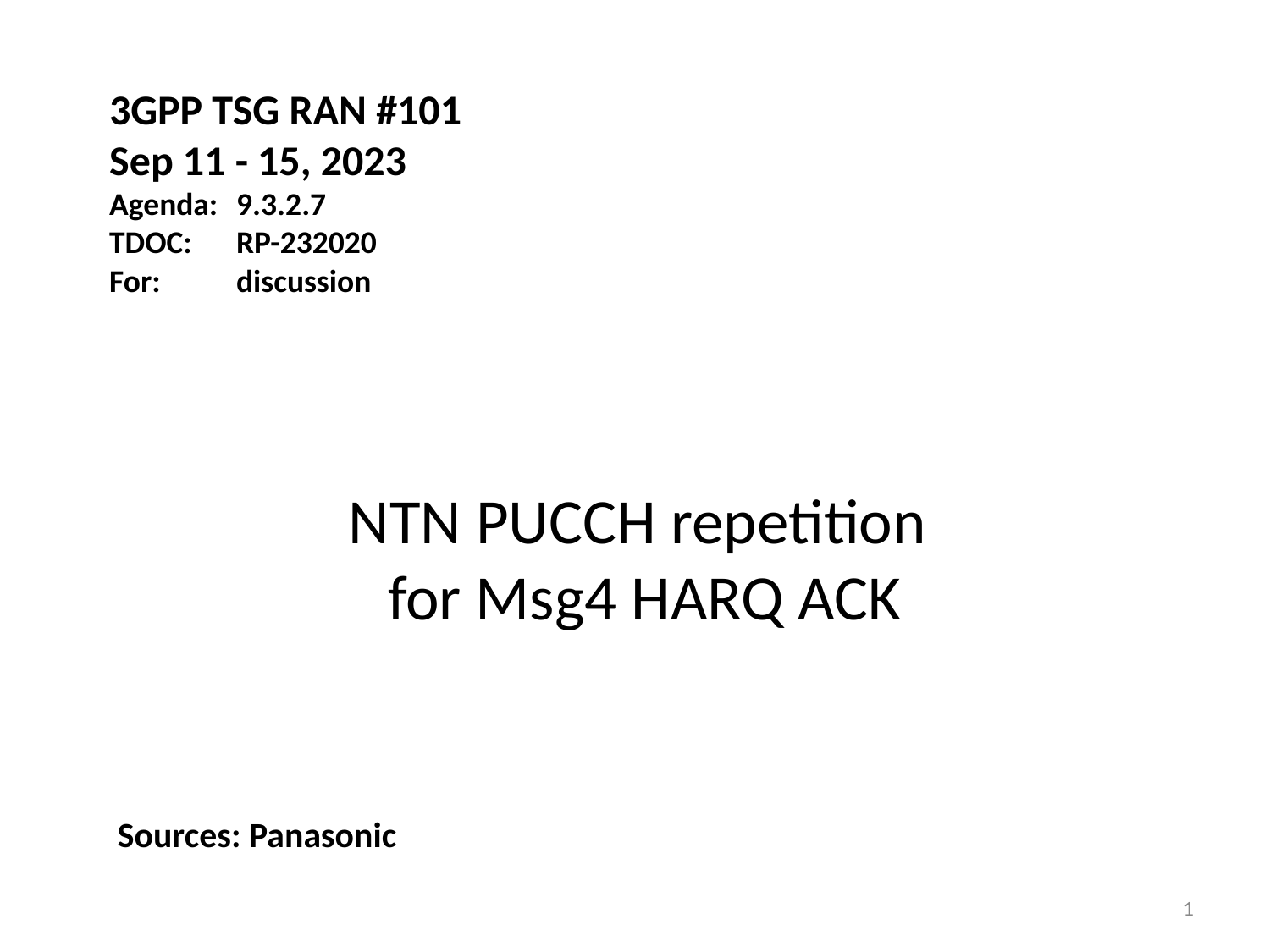

3GPP TSG RAN #101
Sep 11 - 15, 2023
Agenda:	9.3.2.7
TDOC:	RP-232020
For:	discussion
# NTN PUCCH repetition for Msg4 HARQ ACK
Sources: Panasonic
1